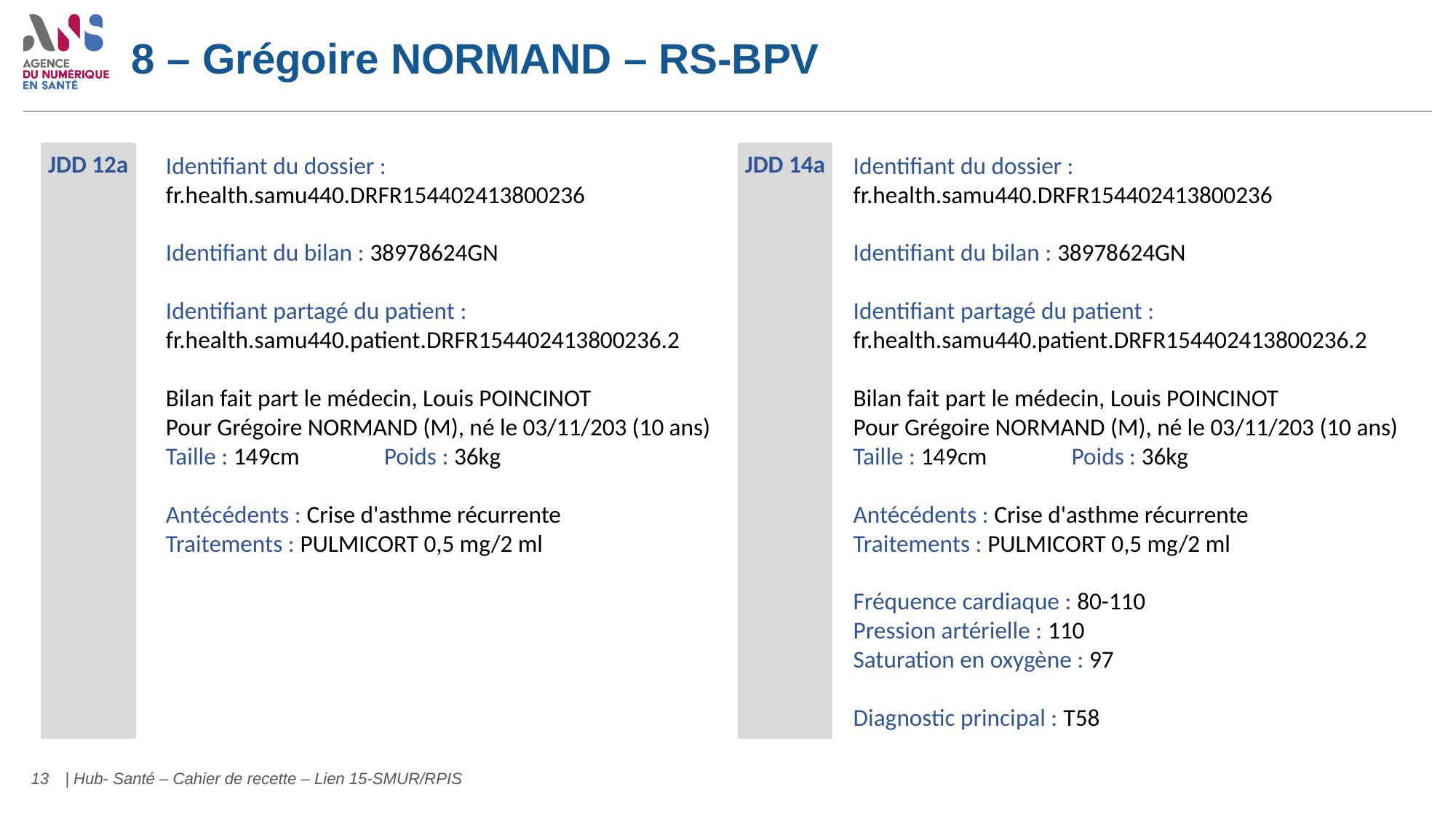

# 8 – Grégoire NORMAND – RS-BPV
Identifiant du dossier : fr.health.samu440.DRFR154402413800236

Identifiant du bilan : 38978624GN

Identifiant partagé du patient : fr.health.samu440.patient.DRFR154402413800236.2

Bilan fait part le médecin, Louis POINCINOT
Pour Grégoire NORMAND (M), né le 03/11/203 (10 ans)
Taille : 149cm	Poids : 36kg

Antécédents : Crise d'asthme récurrente
Traitements : PULMICORT 0,5 mg/2 ml

Fréquence cardiaque : 80-110
Pression artérielle : 110
Saturation en oxygène : 97

Diagnostic principal : T58

JDD 12a
Identifiant du dossier : fr.health.samu440.DRFR154402413800236

Identifiant du bilan : 38978624GN

Identifiant partagé du patient : fr.health.samu440.patient.DRFR154402413800236.2

Bilan fait part le médecin, Louis POINCINOT
Pour Grégoire NORMAND (M), né le 03/11/203 (10 ans)
Taille : 149cm	Poids : 36kg

Antécédents : Crise d'asthme récurrente
Traitements : PULMICORT 0,5 mg/2 ml

JDD 14a
13
| Hub- Santé – Cahier de recette – Lien 15-SMUR/RPIS